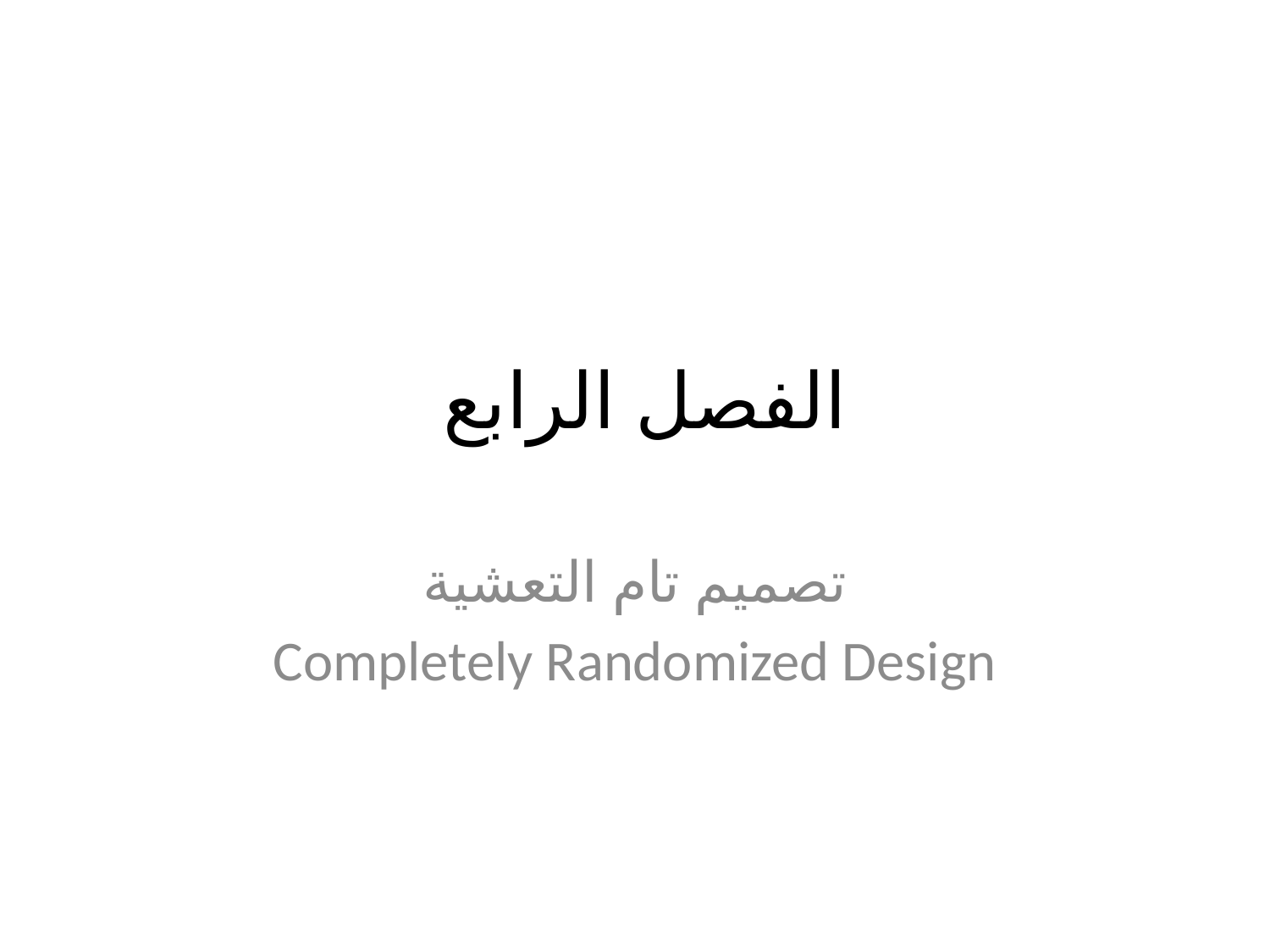

# الفصل الرابع
تصميم تام التعشية
Completely Randomized Design